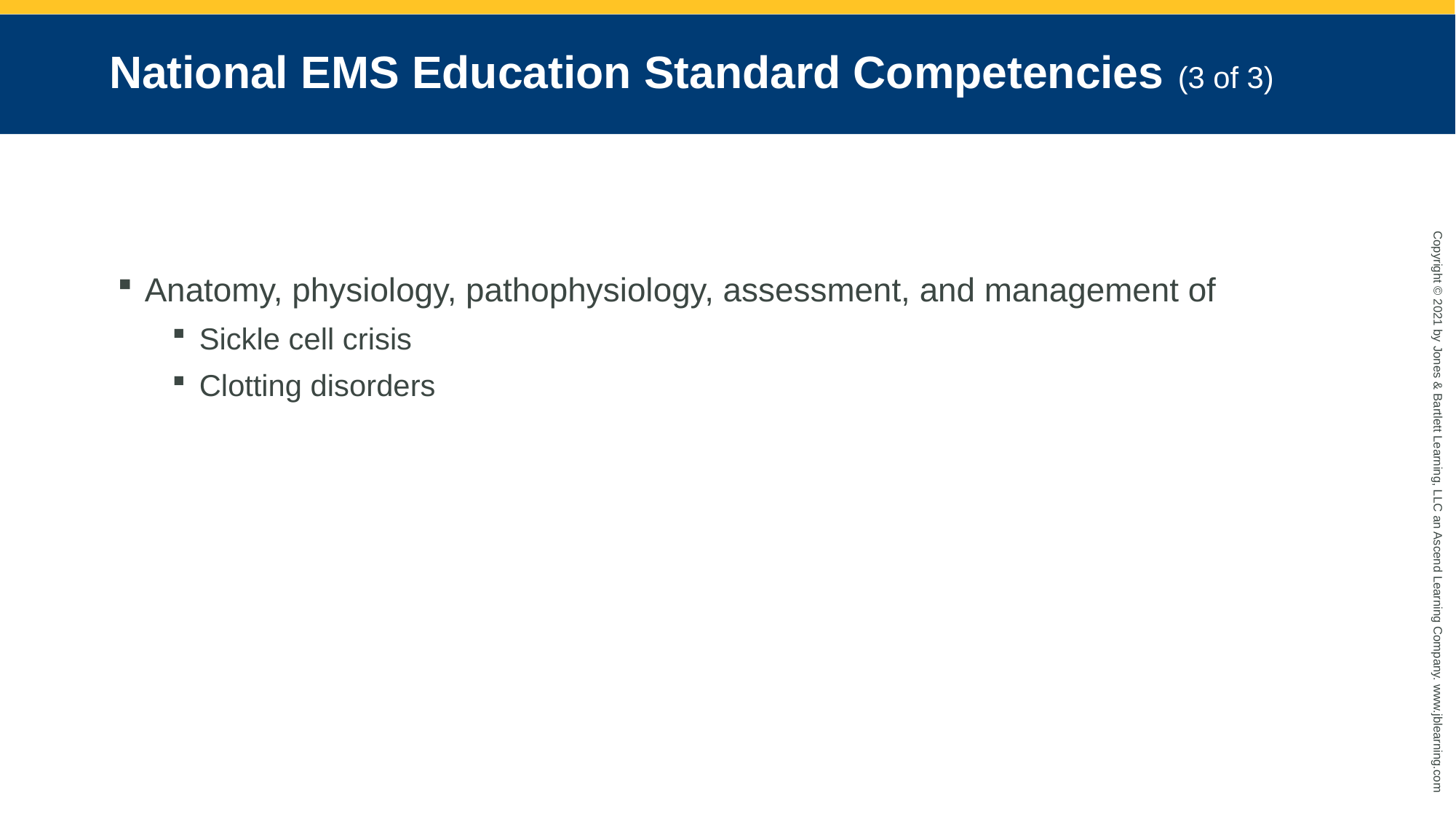

# National EMS Education Standard Competencies (3 of 3)
Anatomy, physiology, pathophysiology, assessment, and management of
Sickle cell crisis
Clotting disorders